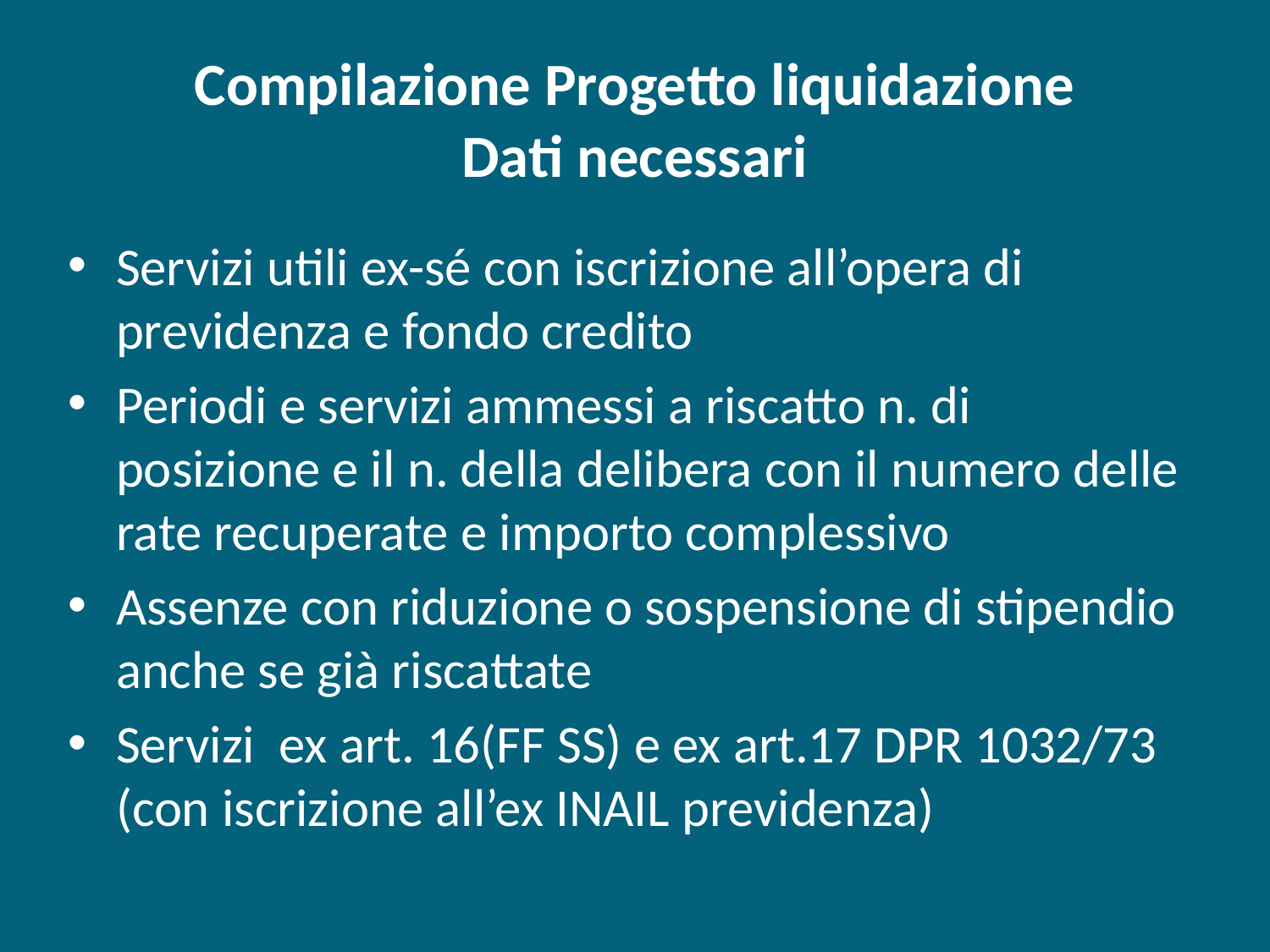

# Compilazione Progetto liquidazione Dati necessari
Servizi utili ex-sé con iscrizione all’opera di previdenza e fondo credito
Periodi e servizi ammessi a riscatto n. di posizione e il n. della delibera con il numero delle rate recuperate e importo complessivo
Assenze con riduzione o sospensione di stipendio anche se già riscattate
Servizi  ex art. 16(FF SS) e ex art.17 DPR 1032/73 (con iscrizione all’ex INAIL previdenza)